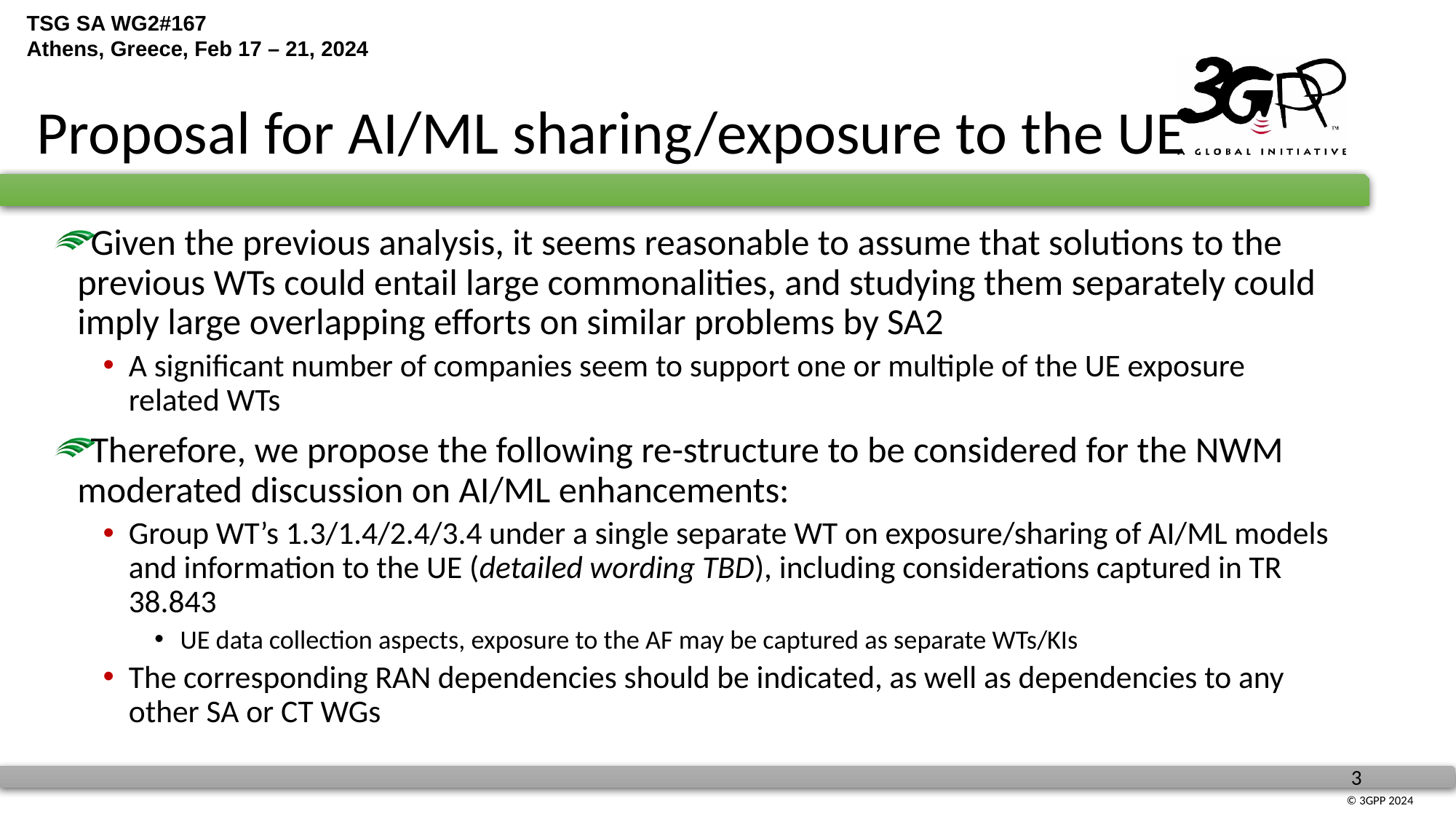

# Proposal for AI/ML sharing/exposure to the UE
Given the previous analysis, it seems reasonable to assume that solutions to the previous WTs could entail large commonalities, and studying them separately could imply large overlapping efforts on similar problems by SA2
A significant number of companies seem to support one or multiple of the UE exposure related WTs
Therefore, we propose the following re-structure to be considered for the NWM moderated discussion on AI/ML enhancements:
Group WT’s 1.3/1.4/2.4/3.4 under a single separate WT on exposure/sharing of AI/ML models and information to the UE (detailed wording TBD), including considerations captured in TR 38.843
UE data collection aspects, exposure to the AF may be captured as separate WTs/KIs
The corresponding RAN dependencies should be indicated, as well as dependencies to any other SA or CT WGs